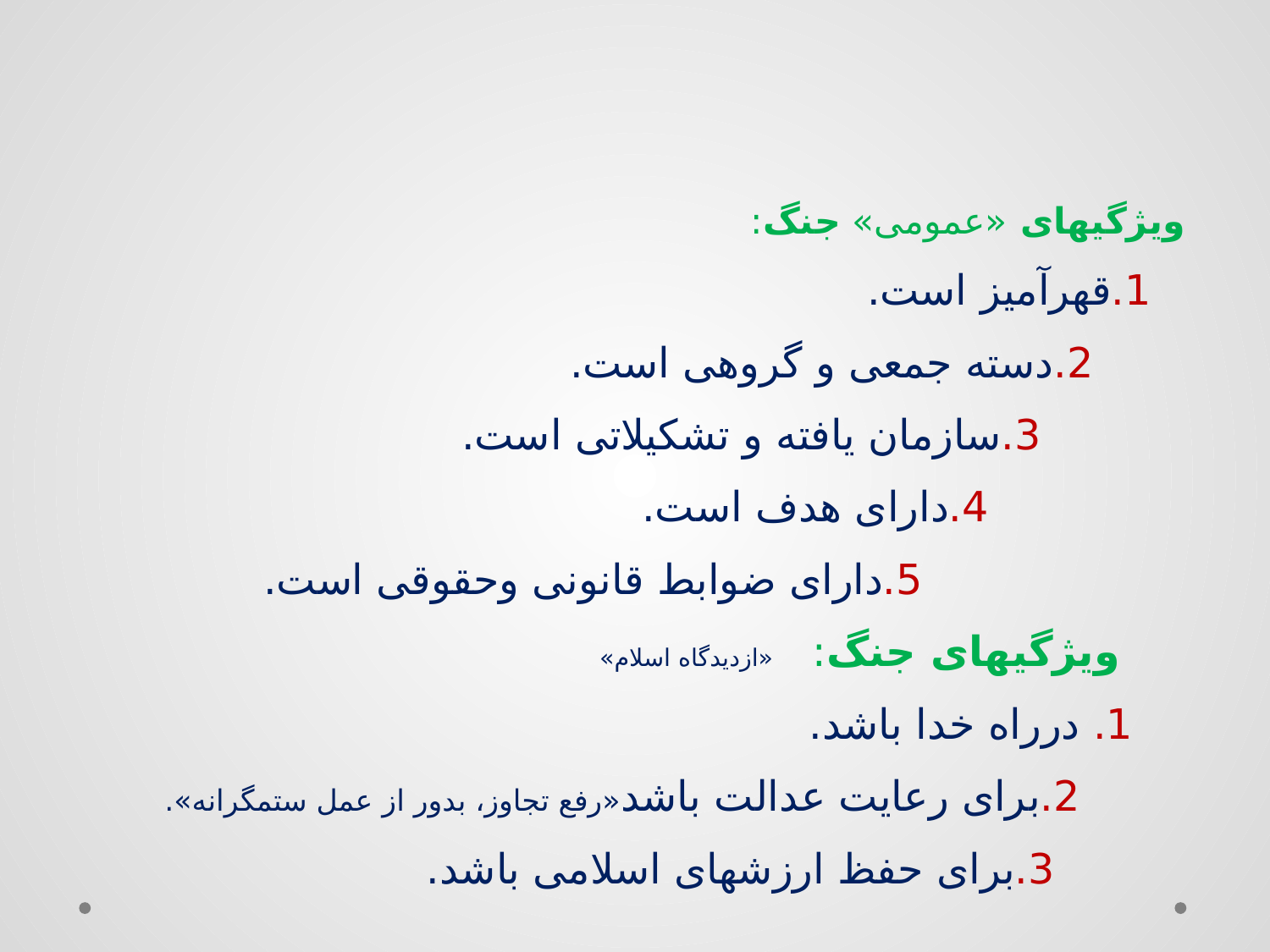

# ویژگیهای «عمومی» جنگ: 1.قهرآمیز است. 2.دسته جمعی و گروهی است. 3.سازمان یافته و تشکیلاتی است. 4.دارای هدف است. 5.دارای ضوابط قانونی وحقوقی است. ویژگیهای جنگ:   «ازدیدگاه اسلام» 1. درراه خدا باشد. 2.برای رعایت عدالت باشد«رفع تجاوز، بدور از عمل ستمگرانه». 3.برای حفظ ارزشهای اسلامی باشد.